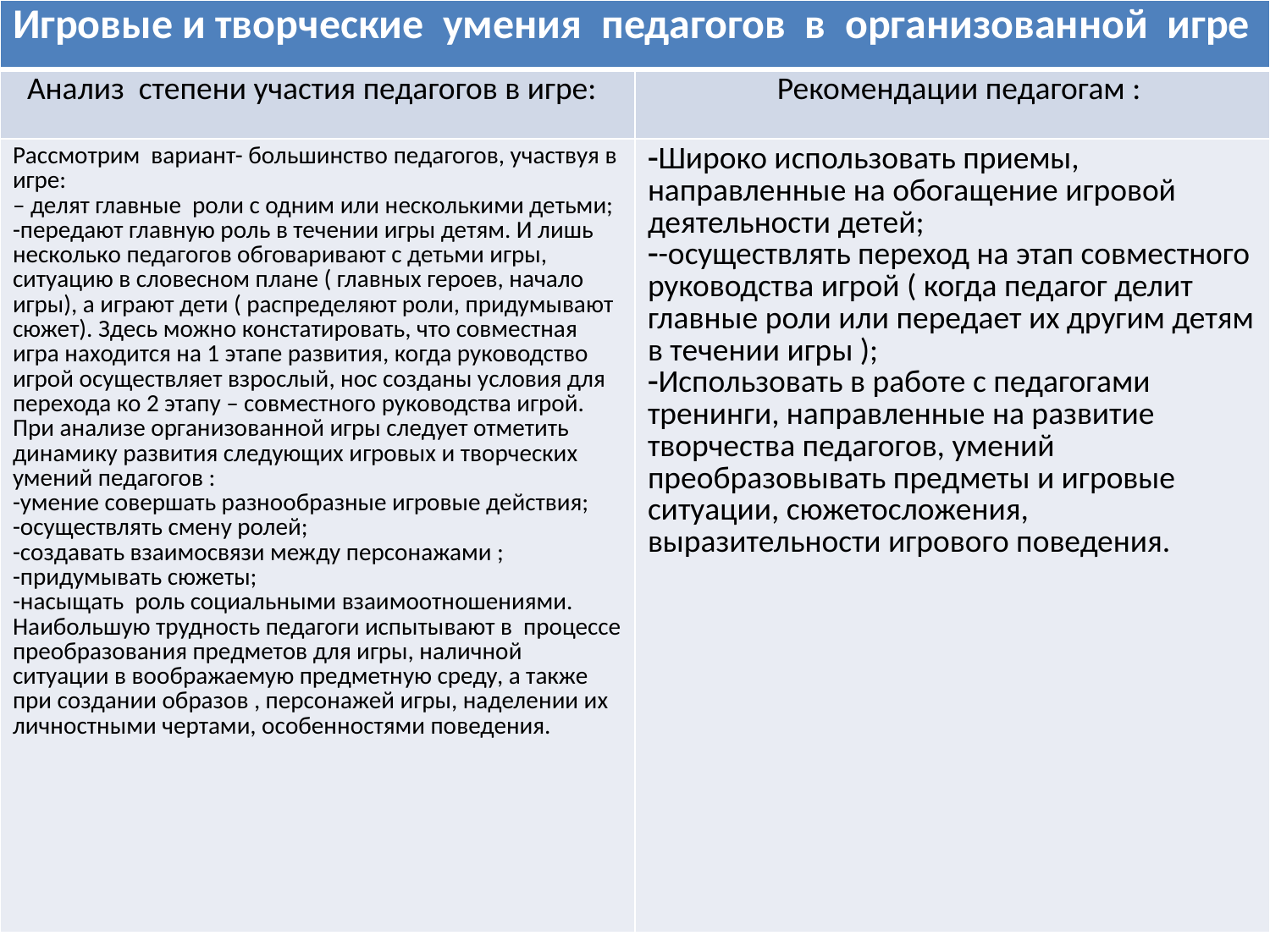

#
| Игровые и творческие умения педагогов в организованной игре |  |
| --- | --- |
| Анализ степени участия педагогов в игре: | Рекомендации педагогам : |
| Рассмотрим вариант- большинство педагогов, участвуя в игре: – делят главные роли с одним или несколькими детьми; -передают главную роль в течении игры детям. И лишь несколько педагогов обговаривают с детьми игры, ситуацию в словесном плане ( главных героев, начало игры), а играют дети ( распределяют роли, придумывают сюжет). Здесь можно констатировать, что совместная игра находится на 1 этапе развития, когда руководство игрой осуществляет взрослый, нос созданы условия для перехода ко 2 этапу – совместного руководства игрой. При анализе организованной игры следует отметить динамику развития следующих игровых и творческих умений педагогов : -умение совершать разнообразные игровые действия; -осуществлять смену ролей; -создавать взаимосвязи между персонажами ; -придумывать сюжеты; -насыщать роль социальными взаимоотношениями. Наибольшую трудность педагоги испытывают в процессе преобразования предметов для игры, наличной ситуации в воображаемую предметную среду, а также при создании образов , персонажей игры, наделении их личностными чертами, особенностями поведения. | Широко использовать приемы, направленные на обогащение игровой деятельности детей; -осуществлять переход на этап совместного руководства игрой ( когда педагог делит главные роли или передает их другим детям в течении игры ); Использовать в работе с педагогами тренинги, направленные на развитие творчества педагогов, умений преобразовывать предметы и игровые ситуации, сюжетосложения, выразительности игрового поведения. |